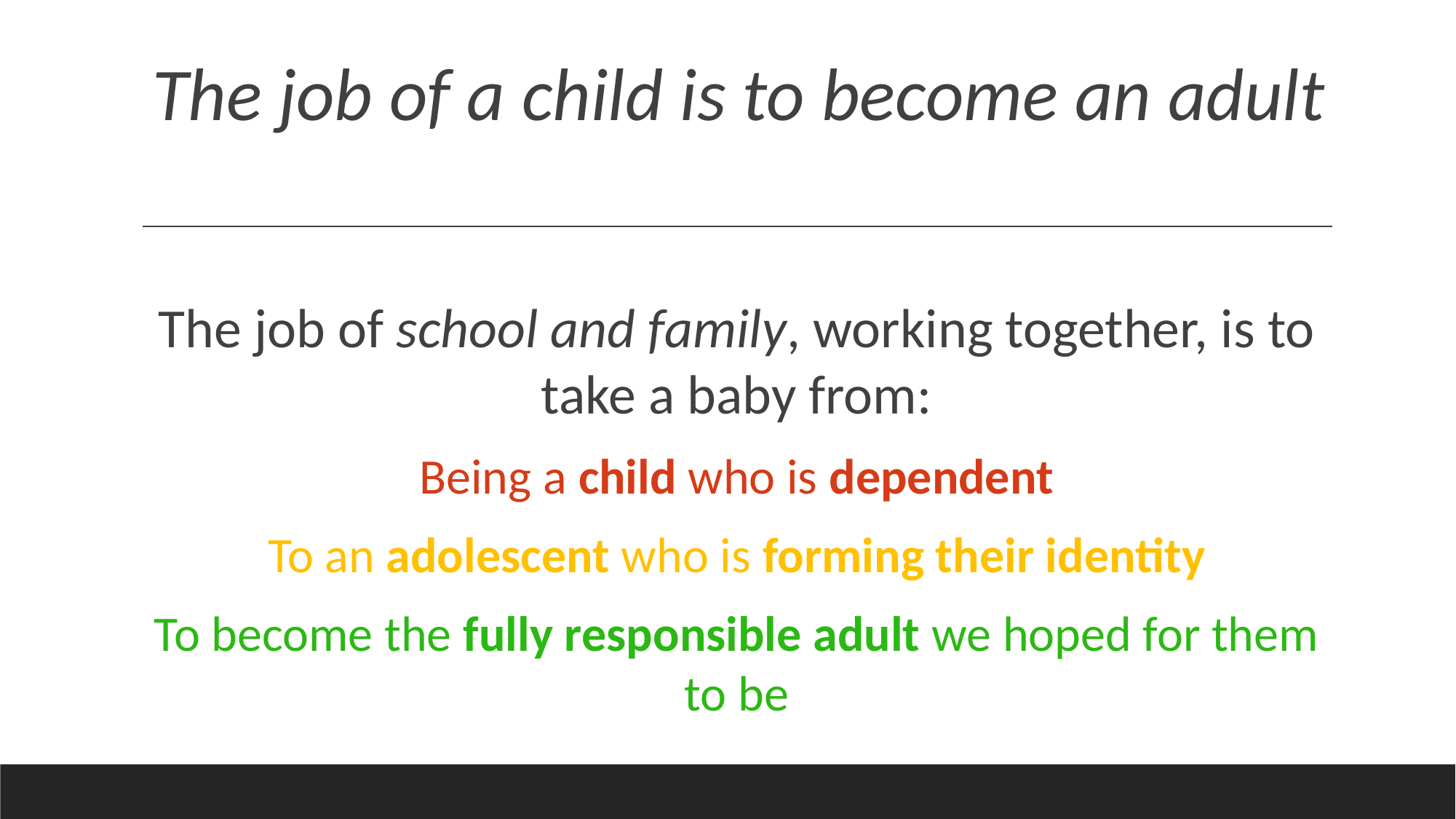

#
The job of a child is to become an adult

The job of school and family, working together, is to take a baby from:
Being a child who is dependent
To an adolescent who is forming their identity
To become the fully responsible adult we hoped for them to be